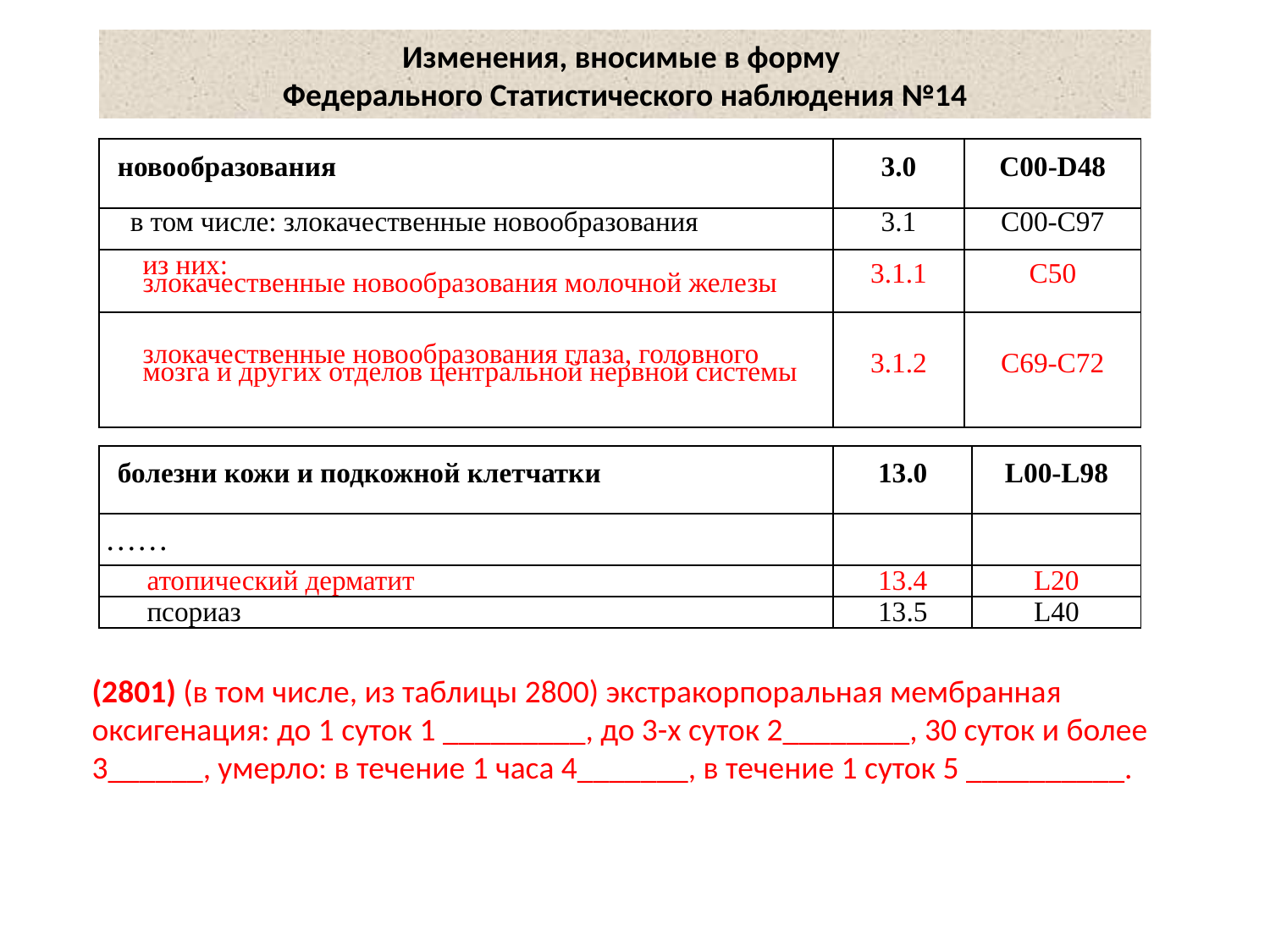

Изменения, вносимые в форму
Федерального Статистического наблюдения №14
| новообразования | 3.0 | С00-D48 |
| --- | --- | --- |
| в том числе: злокачественные новообразования | 3.1 | С00-С97 |
| из них: злокачественные новообразования молочной железы | 3.1.1 | С50 |
| злокачественные новообразования глаза, головного мозга и других отделов центральной нервной системы | 3.1.2 | С69-С72 |
| болезни кожи и подкожной клетчатки | 13.0 | L00-L98 |
| --- | --- | --- |
| …… |  |  |
| атопический дерматит | 13.4 | L20 |
| псориаз | 13.5 | L40 |
(2801) (в том числе, из таблицы 2800) экстракорпоральная мембранная оксигенация: до 1 суток 1 _________, до 3-х суток 2________, 30 суток и более 3______, умерло: в течение 1 часа 4_______, в течение 1 суток 5 __________.